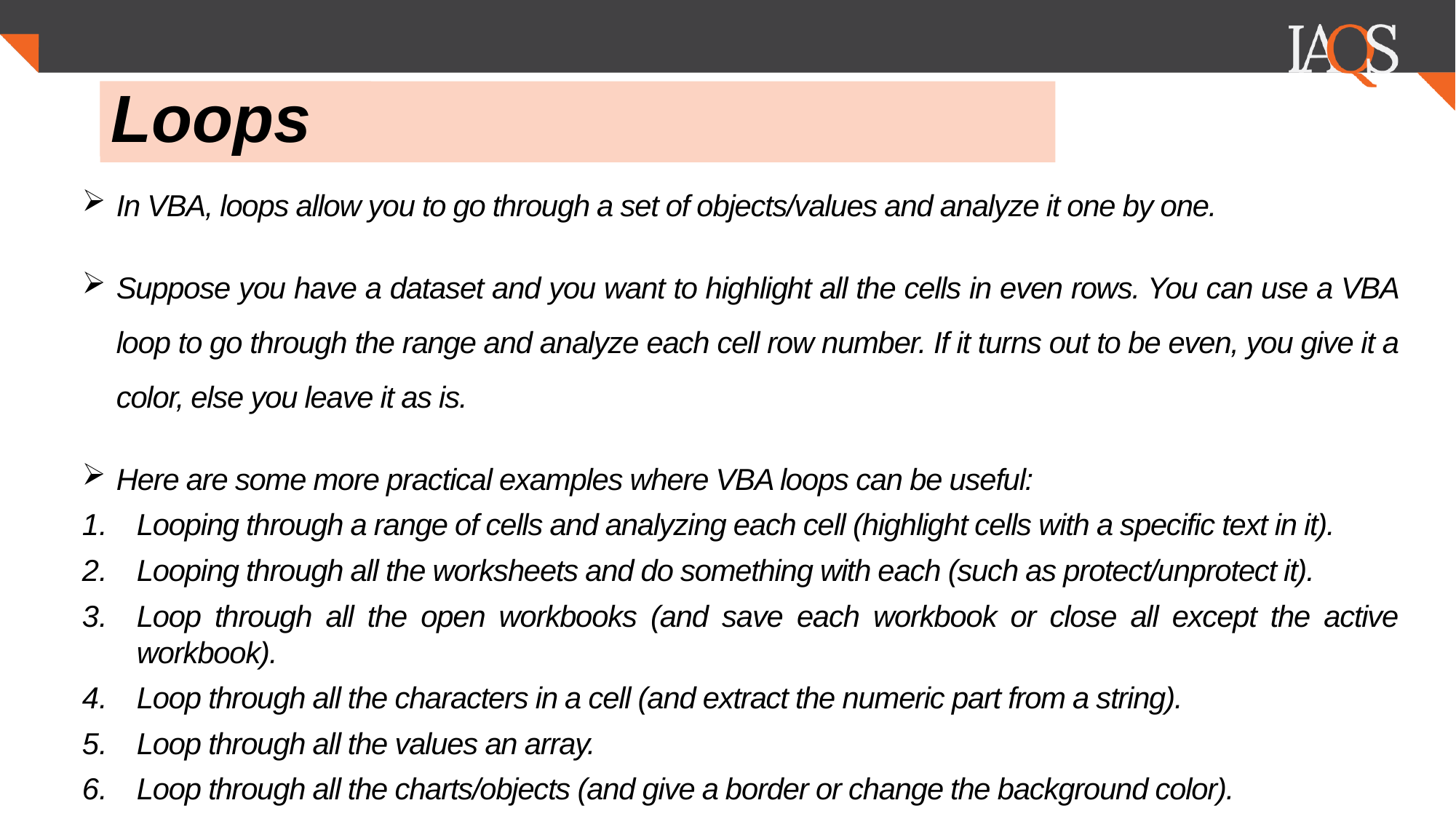

.

# Loops
In VBA, loops allow you to go through a set of objects/values and analyze it one by one.
Suppose you have a dataset and you want to highlight all the cells in even rows. You can use a VBA loop to go through the range and analyze each cell row number. If it turns out to be even, you give it a color, else you leave it as is.
Here are some more practical examples where VBA loops can be useful:
Looping through a range of cells and analyzing each cell (highlight cells with a specific text in it).
Looping through all the worksheets and do something with each (such as protect/unprotect it).
Loop through all the open workbooks (and save each workbook or close all except the active workbook).
Loop through all the characters in a cell (and extract the numeric part from a string).
Loop through all the values an array.
Loop through all the charts/objects (and give a border or change the background color).